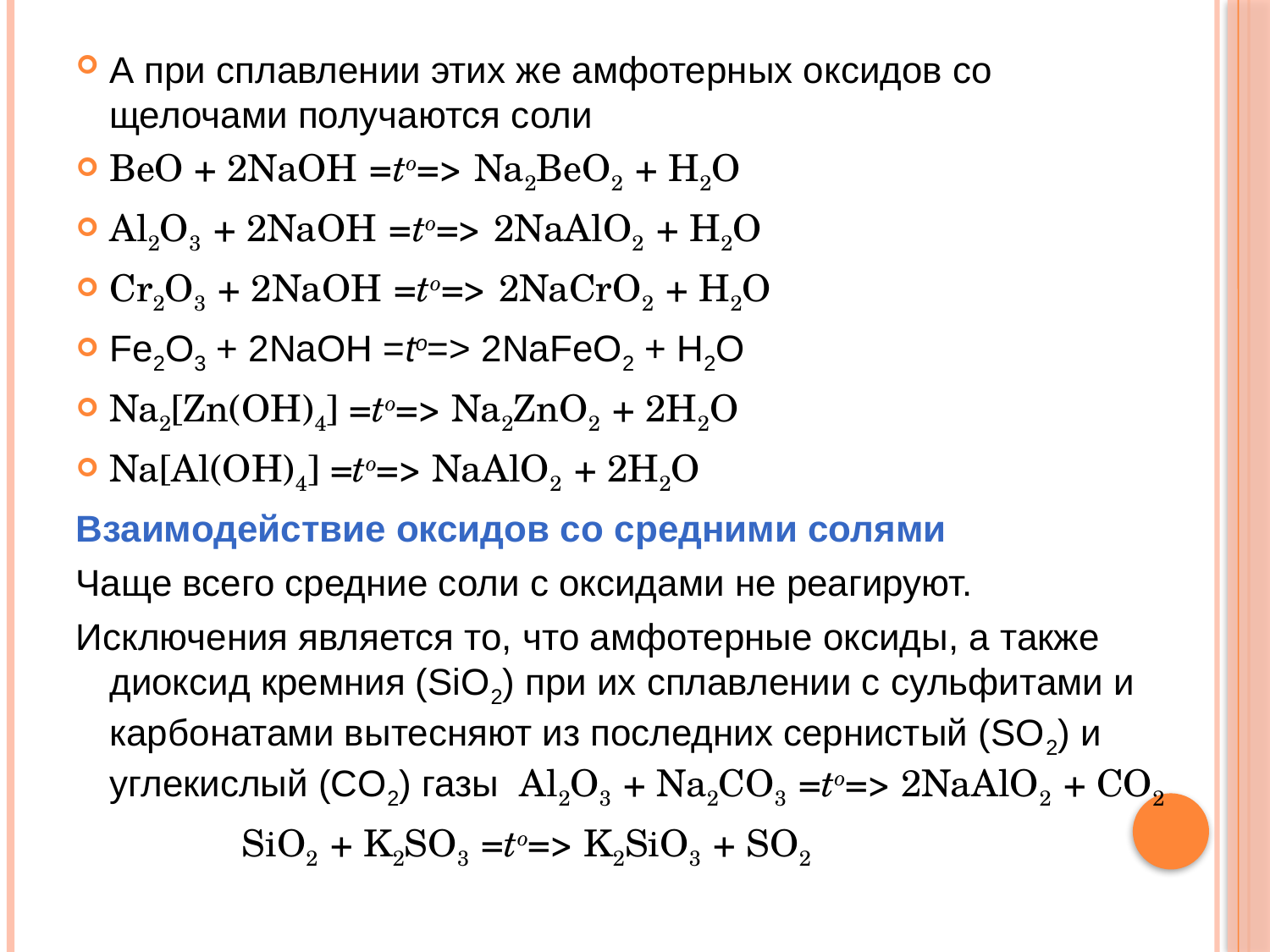

#
А при сплавлении этих же амфотерных оксидов со щелочами получаются соли
BeO + 2NaOH =to=> Na2BeO2 + H2O
Al2O3 + 2NaOH =to=> 2NaAlO2 + H2O
Cr2O3 + 2NaOH =to=> 2NaCrO2 + H2O
Fe2O3 + 2NaOH =to=> 2NaFeO2 + H2O
Na2[Zn(OH)4] =to=> Na2ZnO2 + 2H2O
Na[Al(OH)4] =to=> NaAlO2 + 2H2O
Взаимодействие оксидов со средними солями
Чаще всего средние соли с оксидами не реагируют.
Исключения является то, что амфотерные оксиды, а также диоксид кремния (SiO2) при их сплавлении с сульфитами и карбонатами вытесняют из последних сернистый (SO2) и углекислый (CO2) газы  Al2O3 + Na2CO3 =to=> 2NaAlO2 + CO2
                SiO2 + K2SO3 =to=> K2SiO3 + SO2